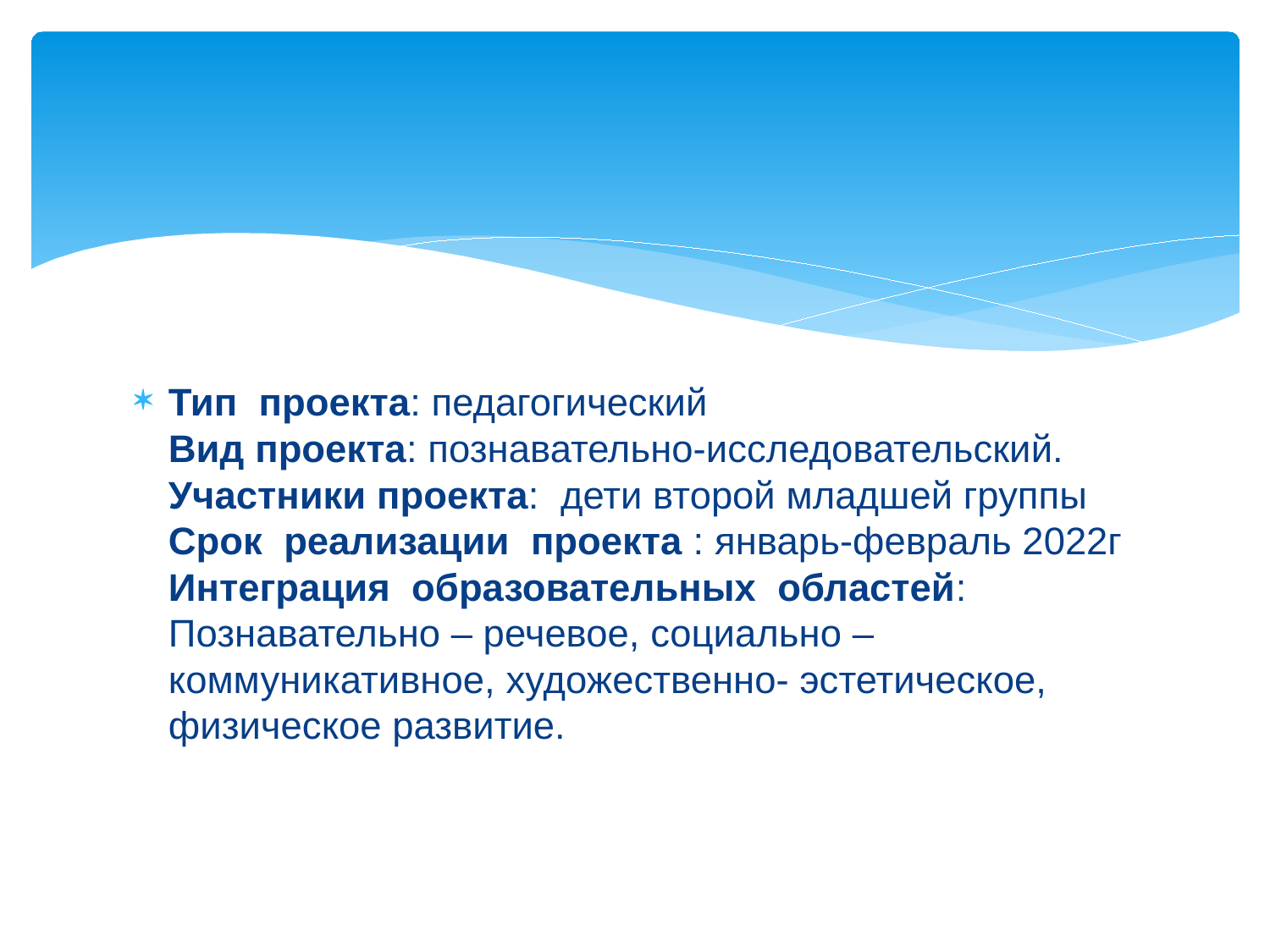

#
Тип  проекта: педагогический
Вид проекта: познавательно-исследовательский.
Участники проекта:  дети второй младшей группы
Срок  реализации  проекта : январь-февраль 2022г
Интеграция  образовательных  областей: Познавательно – речевое, социально – коммуникативное, художественно- эстетическое, физическое развитие.